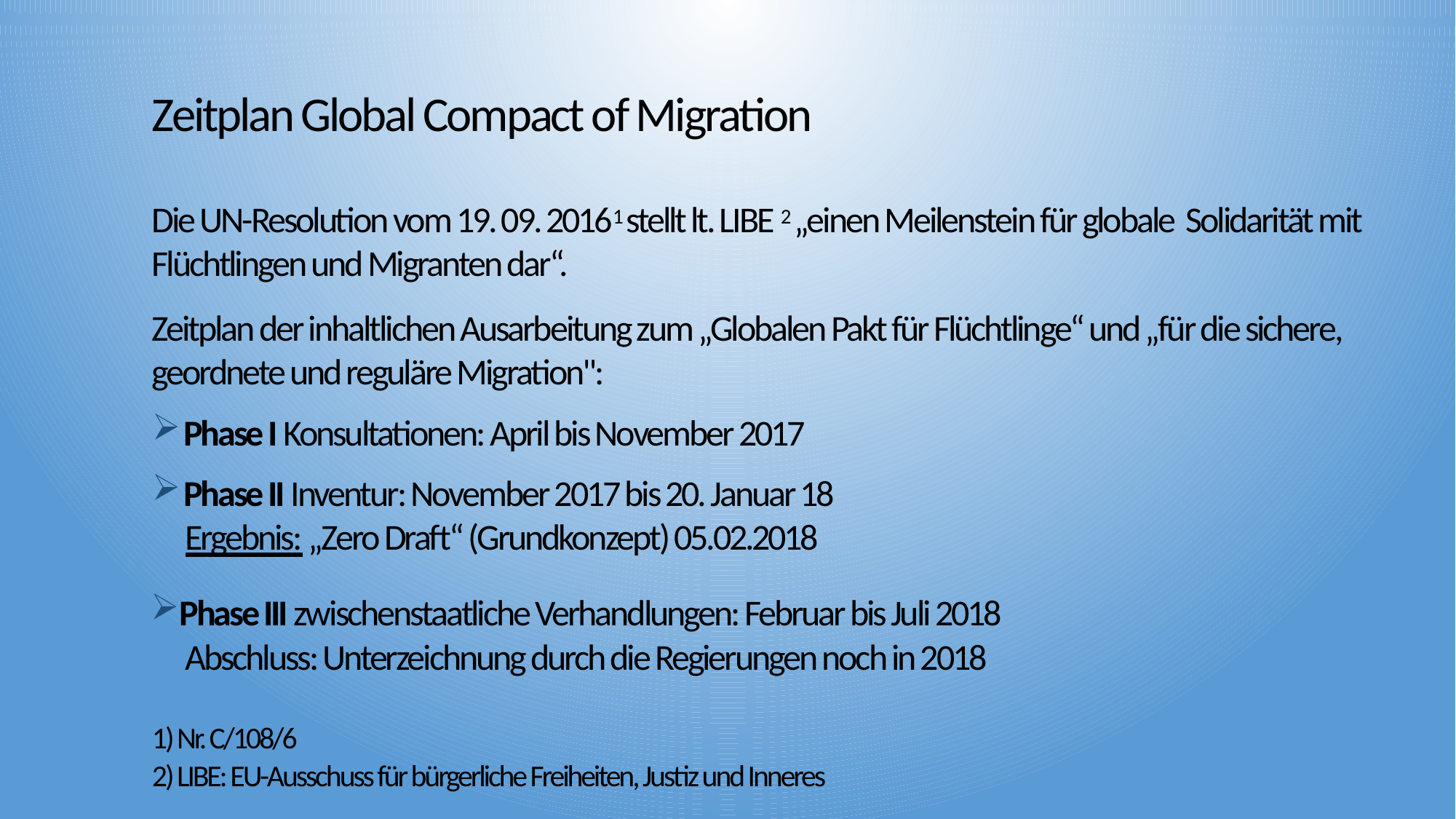

# Zeitplan Global Compact of Migration
Die UN-Resolution vom 19. 09. 20161 stellt lt. LIBE 2 „einen Meilenstein für globale  Solidarität mit Flüchtlingen und Migranten dar“.
Zeitplan der inhaltlichen Ausarbeitung zum „Globalen Pakt für Flüchtlinge“ und „für die sichere, geordnete und reguläre Migration":
Phase I Konsultationen: April bis November 2017
Phase II Inventur: November 2017 bis 20. Januar 18
	Ergebnis: „Zero Draft“ (Grundkonzept) 05.02.2018

Phase III zwischenstaatliche Verhandlungen: Februar bis Juli 2018
	Abschluss: Unterzeichnung durch die Regierungen noch in 2018
1) Nr. C/108/6
2) LIBE: EU-Ausschuss für bürgerliche Freiheiten, Justiz und Inneres